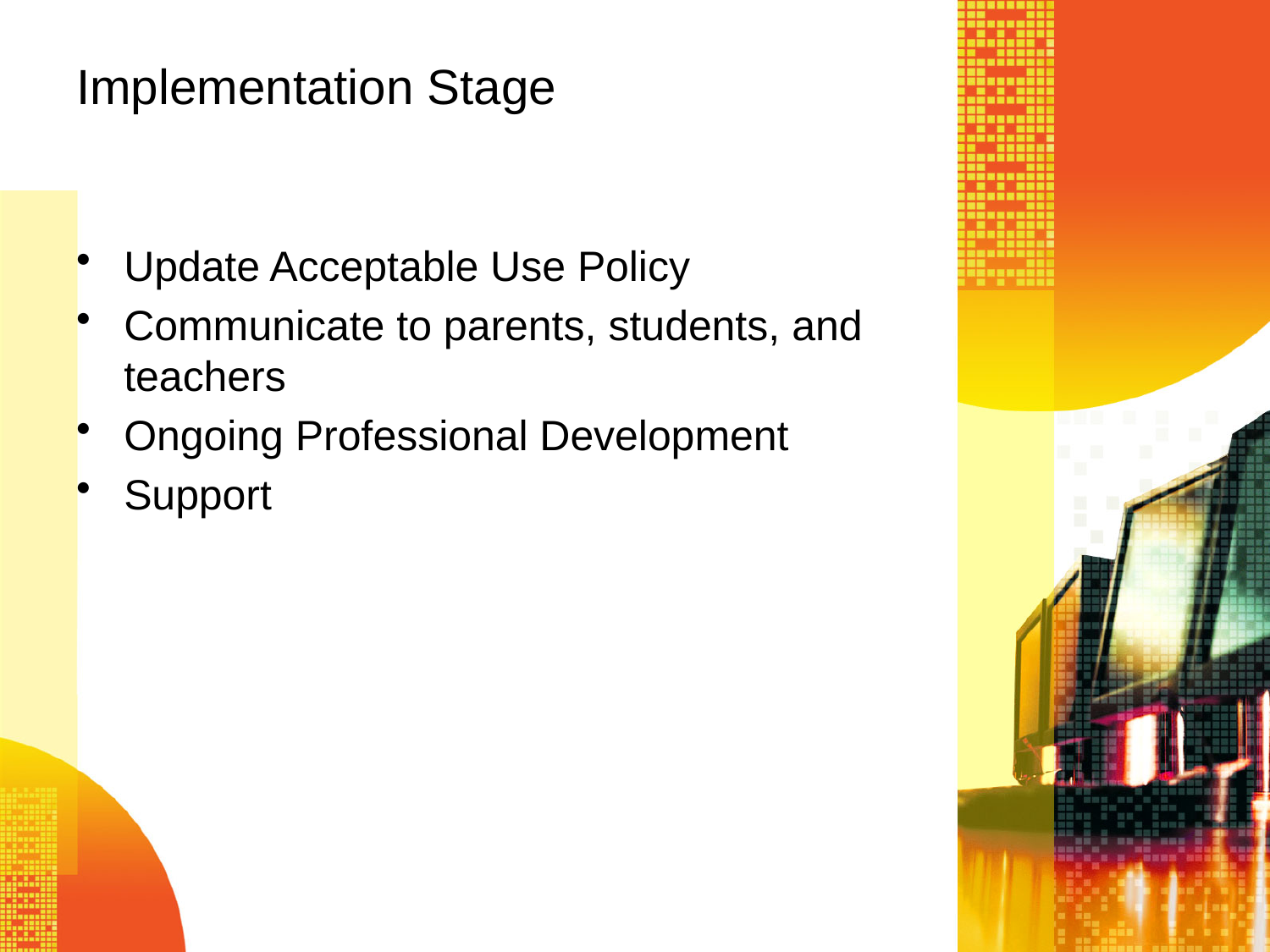

# Implementation Stage
Update Acceptable Use Policy
Communicate to parents, students, and teachers
Ongoing Professional Development
Support